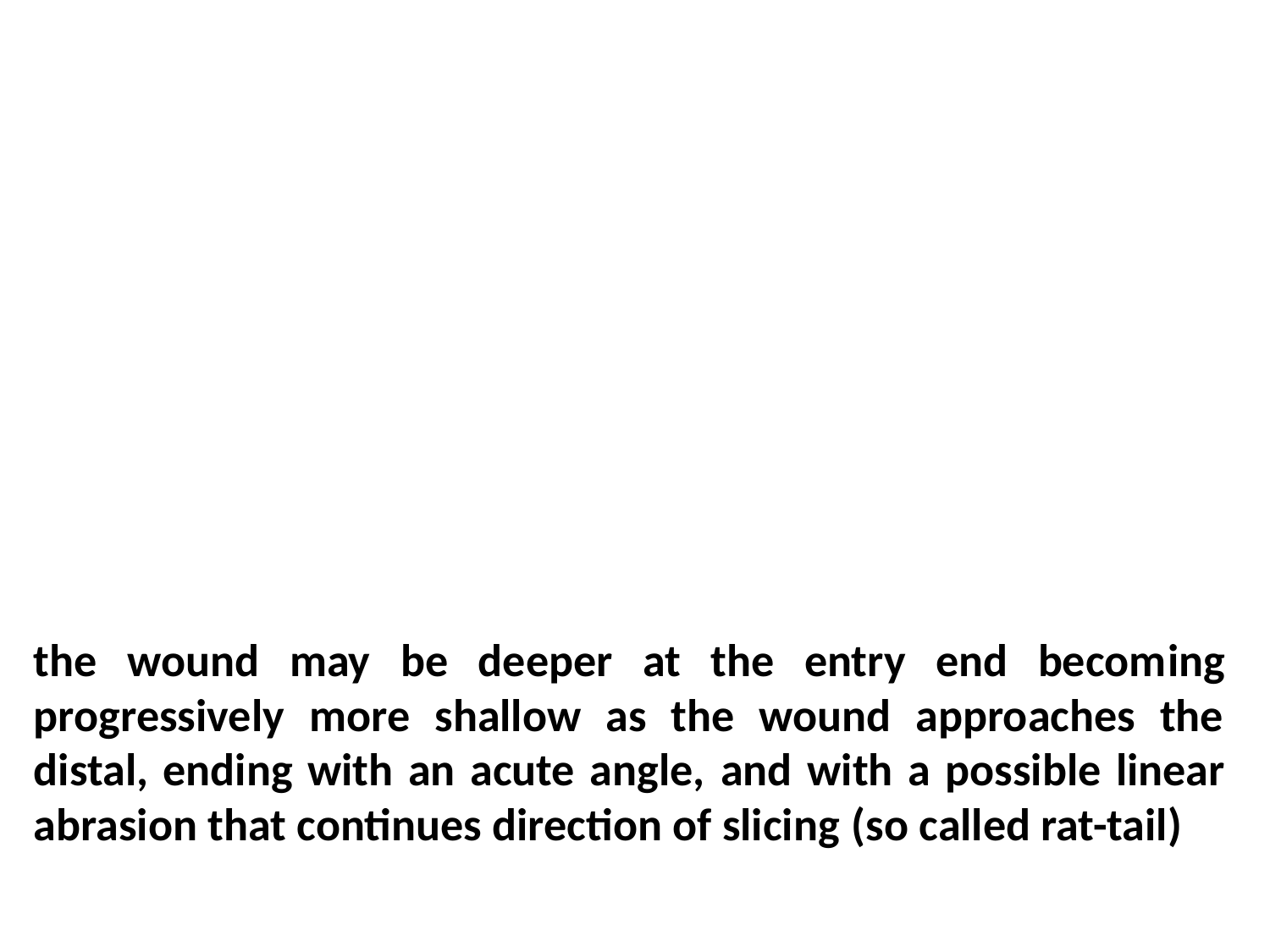

the wound may be deeper at the entry end becoming progressively more shallow as the wound approaches the distal, ending with an acute angle, and with a possible linear abrasion that continues direction of slicing (so called rat-tail)